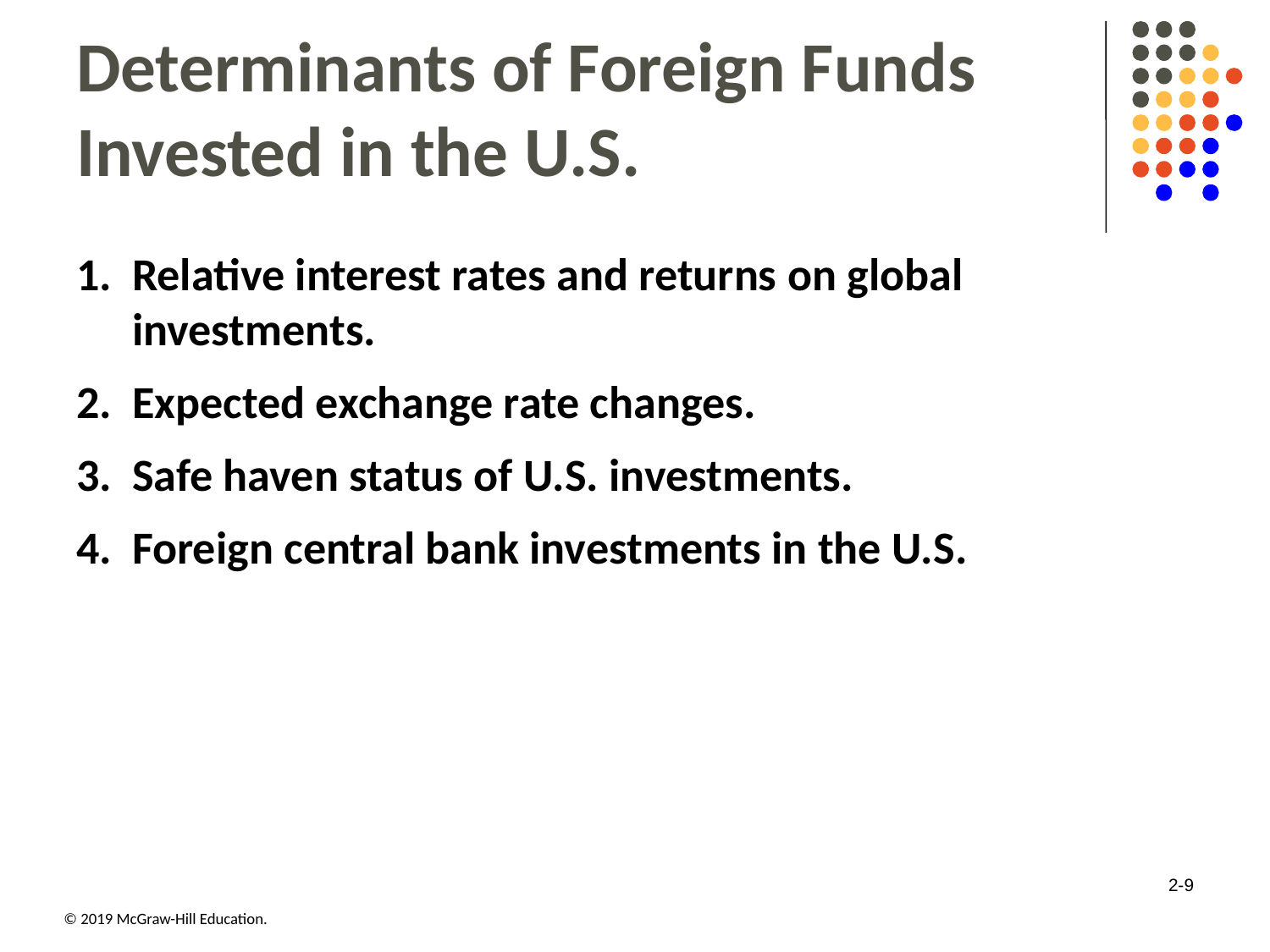

# Determinants of Foreign Funds Invested in the U.S.
Relative interest rates and returns on global investments.
Expected exchange rate changes.
Safe haven status of U.S. investments.
Foreign central bank investments in the U.S.
2-9